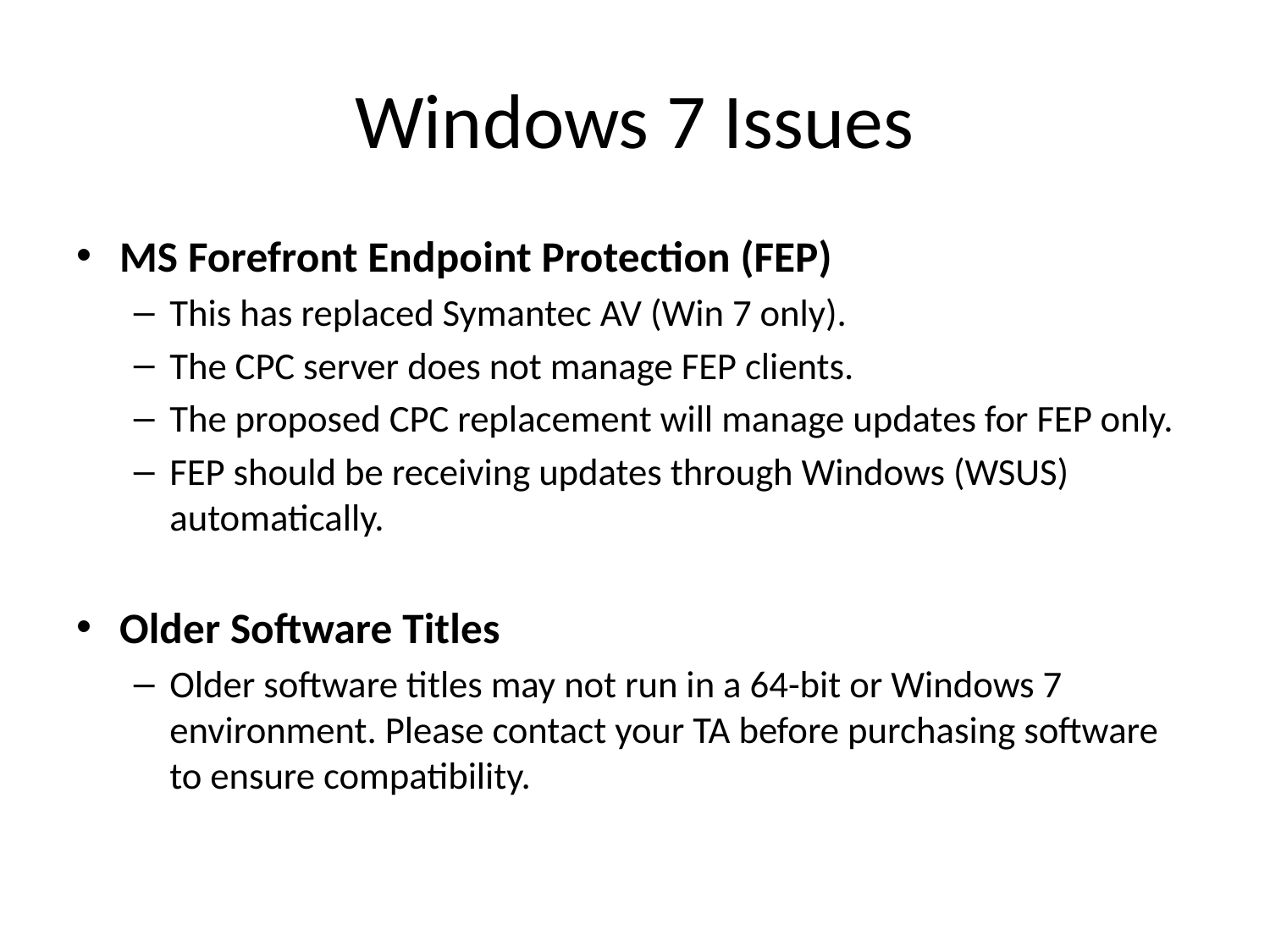

# Windows 7 Issues
MS Forefront Endpoint Protection (FEP)
This has replaced Symantec AV (Win 7 only).
The CPC server does not manage FEP clients.
The proposed CPC replacement will manage updates for FEP only.
FEP should be receiving updates through Windows (WSUS) automatically.

Older Software Titles
Older software titles may not run in a 64-bit or Windows 7 environment. Please contact your TA before purchasing software to ensure compatibility.